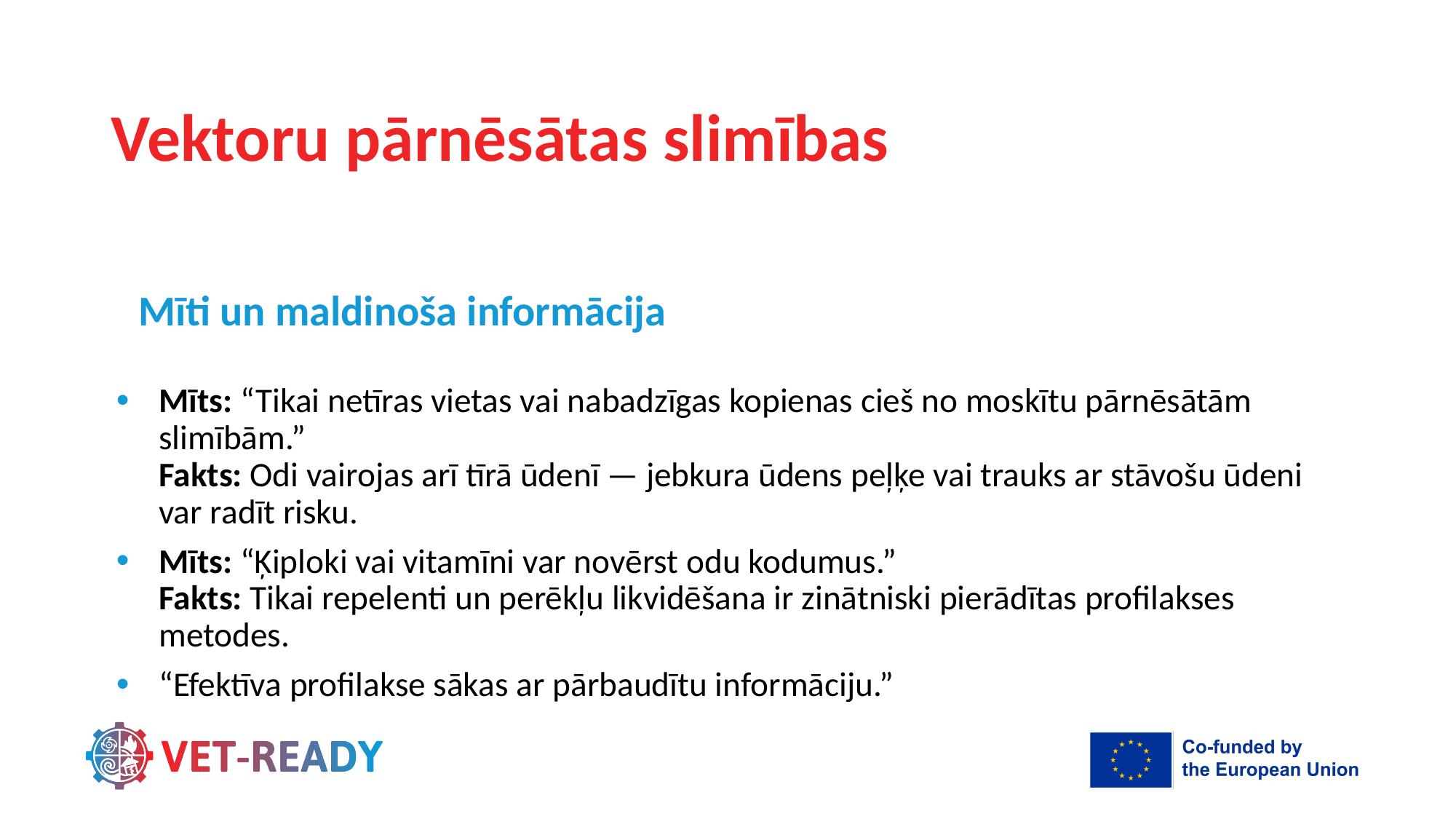

# Vektoru pārnēsātas slimības
Mīti un maldinoša informācija
Mīts: “Tikai netīras vietas vai nabadzīgas kopienas cieš no moskītu pārnēsātām slimībām.”
Fakts: Odi vairojas arī tīrā ūdenī — jebkura ūdens peļķe vai trauks ar stāvošu ūdeni var radīt risku.
Mīts: “Ķiploki vai vitamīni var novērst odu kodumus.”
Fakts: Tikai repelenti un perēkļu likvidēšana ir zinātniski pierādītas profilakses metodes.
“Efektīva profilakse sākas ar pārbaudītu informāciju.”